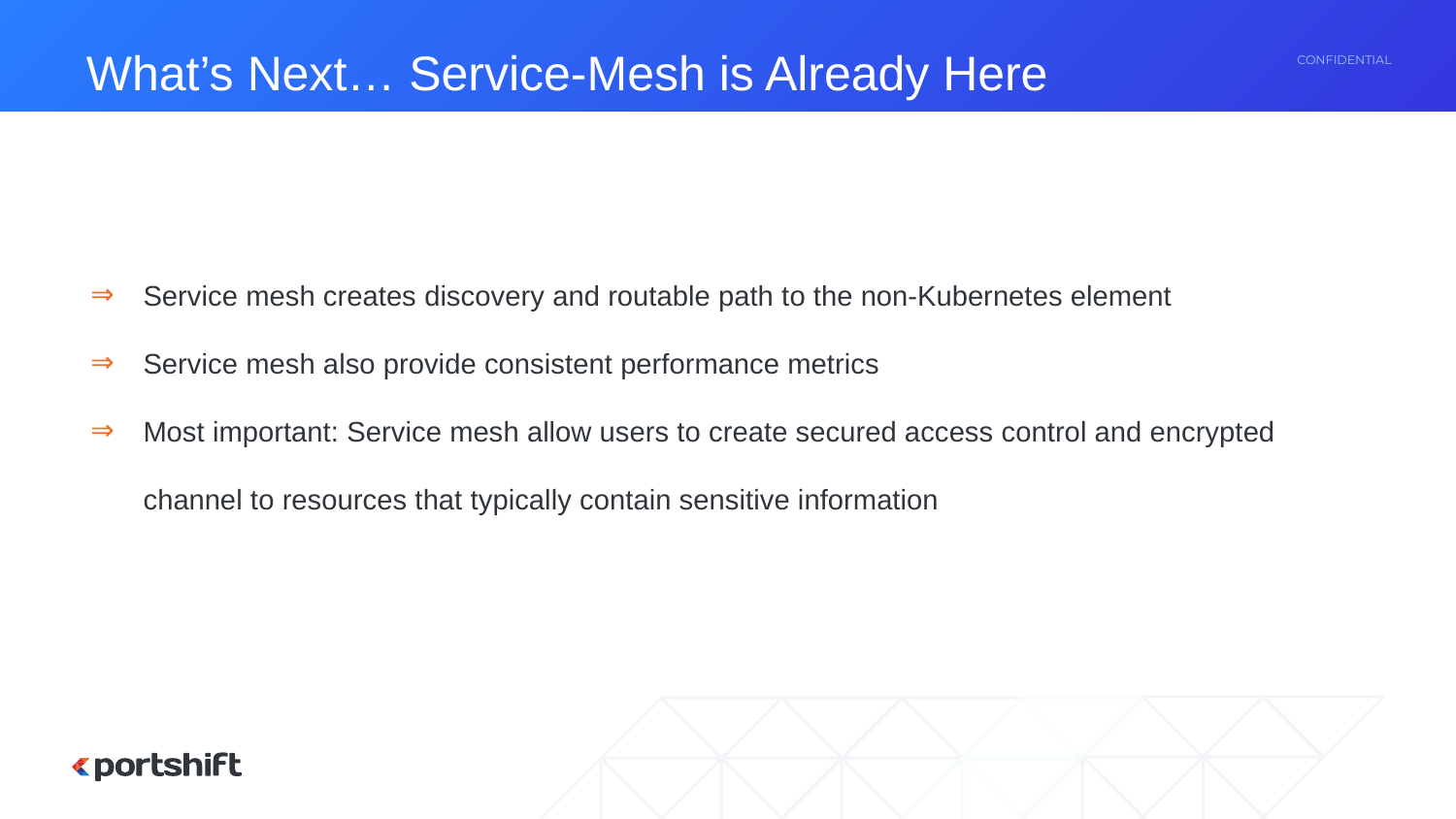

What’s Next… Service-Mesh is Already Here

Service mesh creates discovery and routable path to the non-Kubernetes element
Service mesh also provide consistent performance metrics
Most important: Service mesh allow users to create secured access control and encrypted channel to resources that typically contain sensitive information